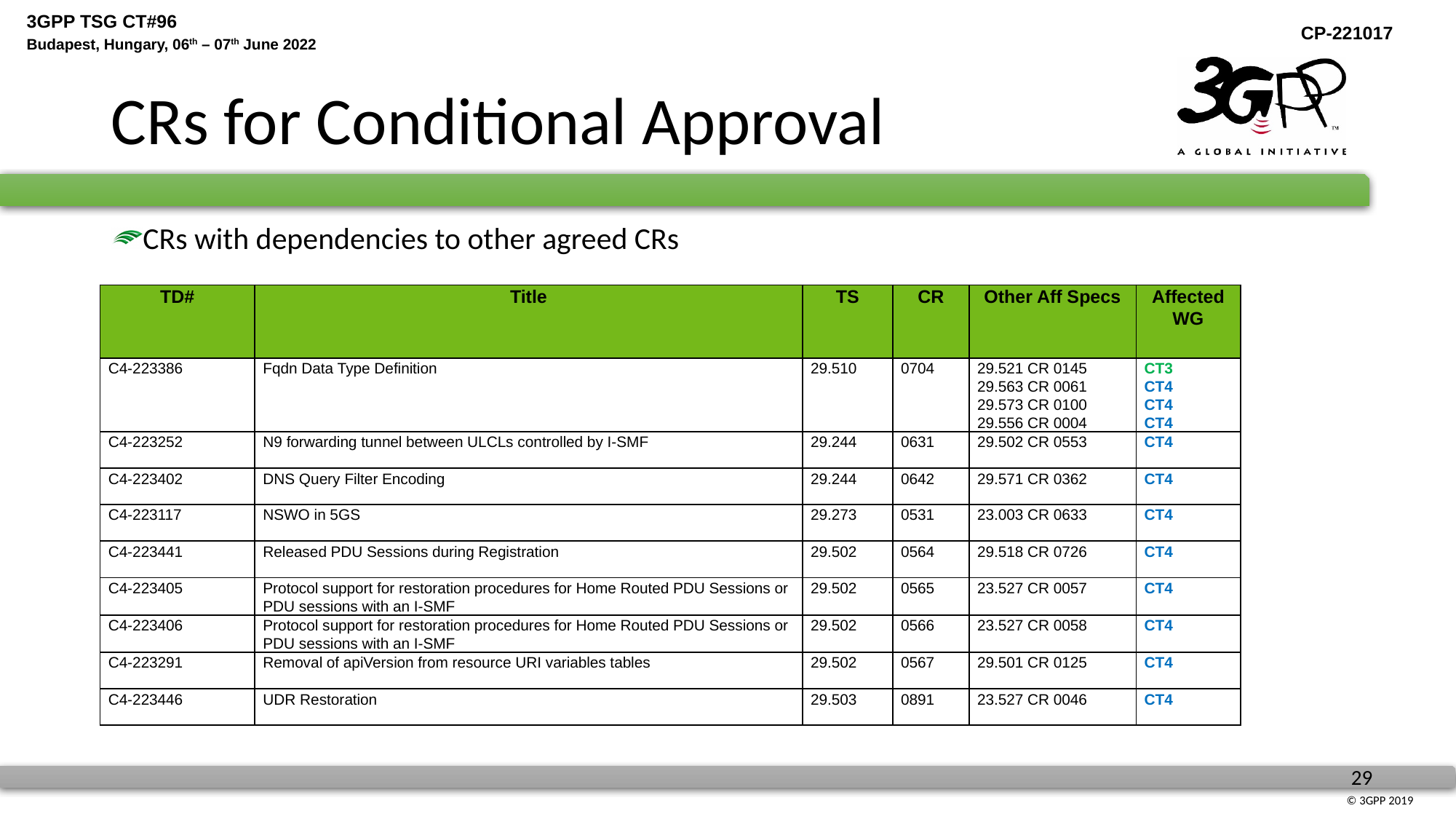

# CRs for Conditional Approval
CRs with dependencies to other agreed CRs

| TD# | Title | TS | CR | Other Aff Specs | Affected WG |
| --- | --- | --- | --- | --- | --- |
| C4-223386 | Fqdn Data Type Definition | 29.510 | 0704 | 29.521 CR 0145 29.563 CR 0061 29.573 CR 0100 29.556 CR 0004 | CT3 CT4 CT4 CT4 |
| C4-223252 | N9 forwarding tunnel between ULCLs controlled by I-SMF | 29.244 | 0631 | 29.502 CR 0553 | CT4 |
| C4-223402 | DNS Query Filter Encoding | 29.244 | 0642 | 29.571 CR 0362 | CT4 |
| C4-223117 | NSWO in 5GS | 29.273 | 0531 | 23.003 CR 0633 | CT4 |
| C4-223441 | Released PDU Sessions during Registration | 29.502 | 0564 | 29.518 CR 0726 | CT4 |
| C4-223405 | Protocol support for restoration procedures for Home Routed PDU Sessions or PDU sessions with an I-SMF | 29.502 | 0565 | 23.527 CR 0057 | CT4 |
| C4-223406 | Protocol support for restoration procedures for Home Routed PDU Sessions or PDU sessions with an I-SMF | 29.502 | 0566 | 23.527 CR 0058 | CT4 |
| C4-223291 | Removal of apiVersion from resource URI variables tables | 29.502 | 0567 | 29.501 CR 0125 | CT4 |
| C4-223446 | UDR Restoration | 29.503 | 0891 | 23.527 CR 0046 | CT4 |